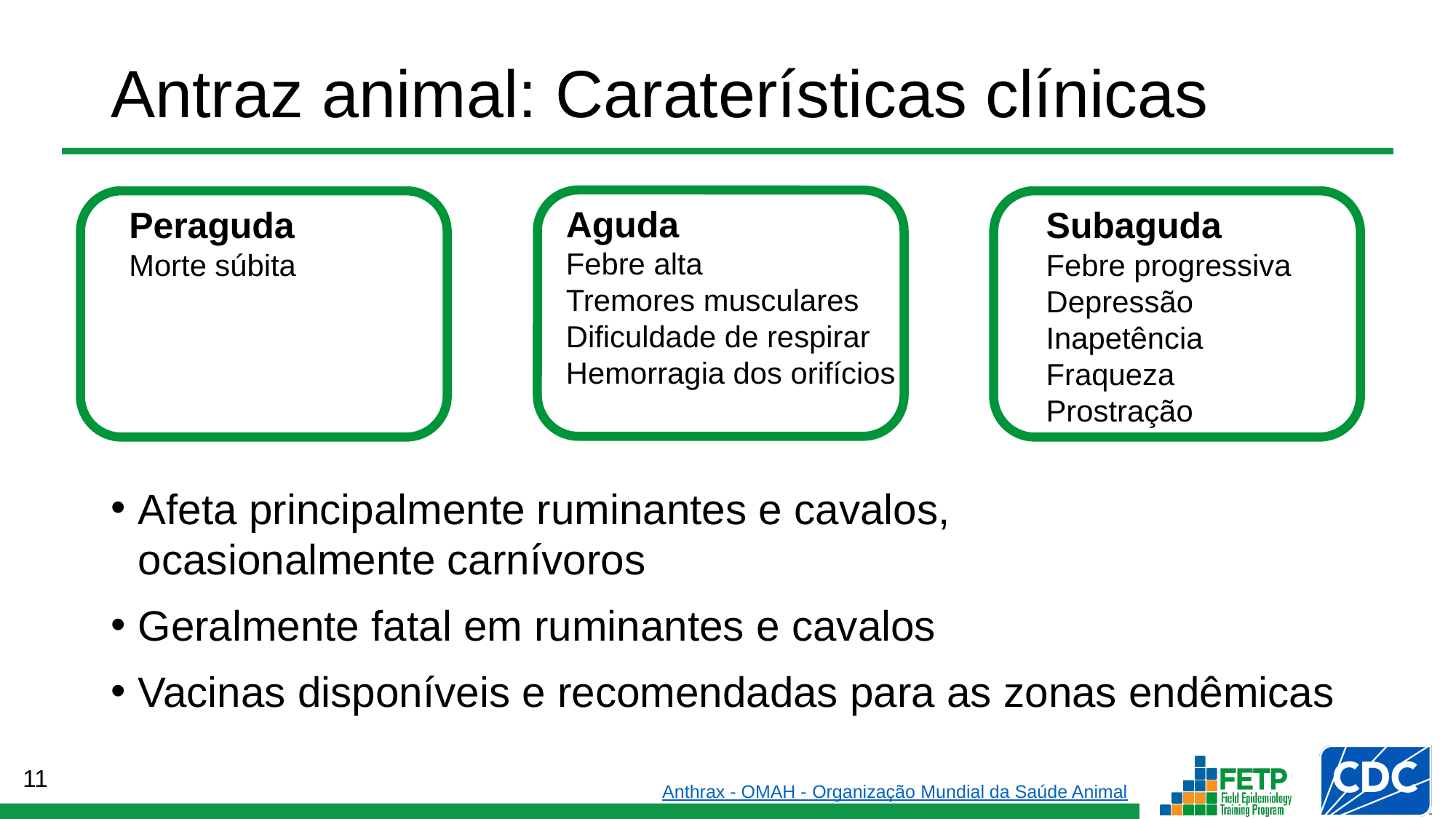

# Antraz animal: Caraterísticas clínicas

Aguda
Febre alta
Tremores musculares
Dificuldade de respirar
Hemorragia dos orifícios
Peraguda
Morte súbita
Subaguda
Febre progressiva Depressão Inapetência
Fraqueza
Prostração

Afeta principalmente ruminantes e cavalos,
ocasionalmente carnívoros
Geralmente fatal em ruminantes e cavalos
Vacinas disponíveis e recomendadas para as zonas endêmicas

Anthrax - OMAH - Organização Mundial da Saúde Animal